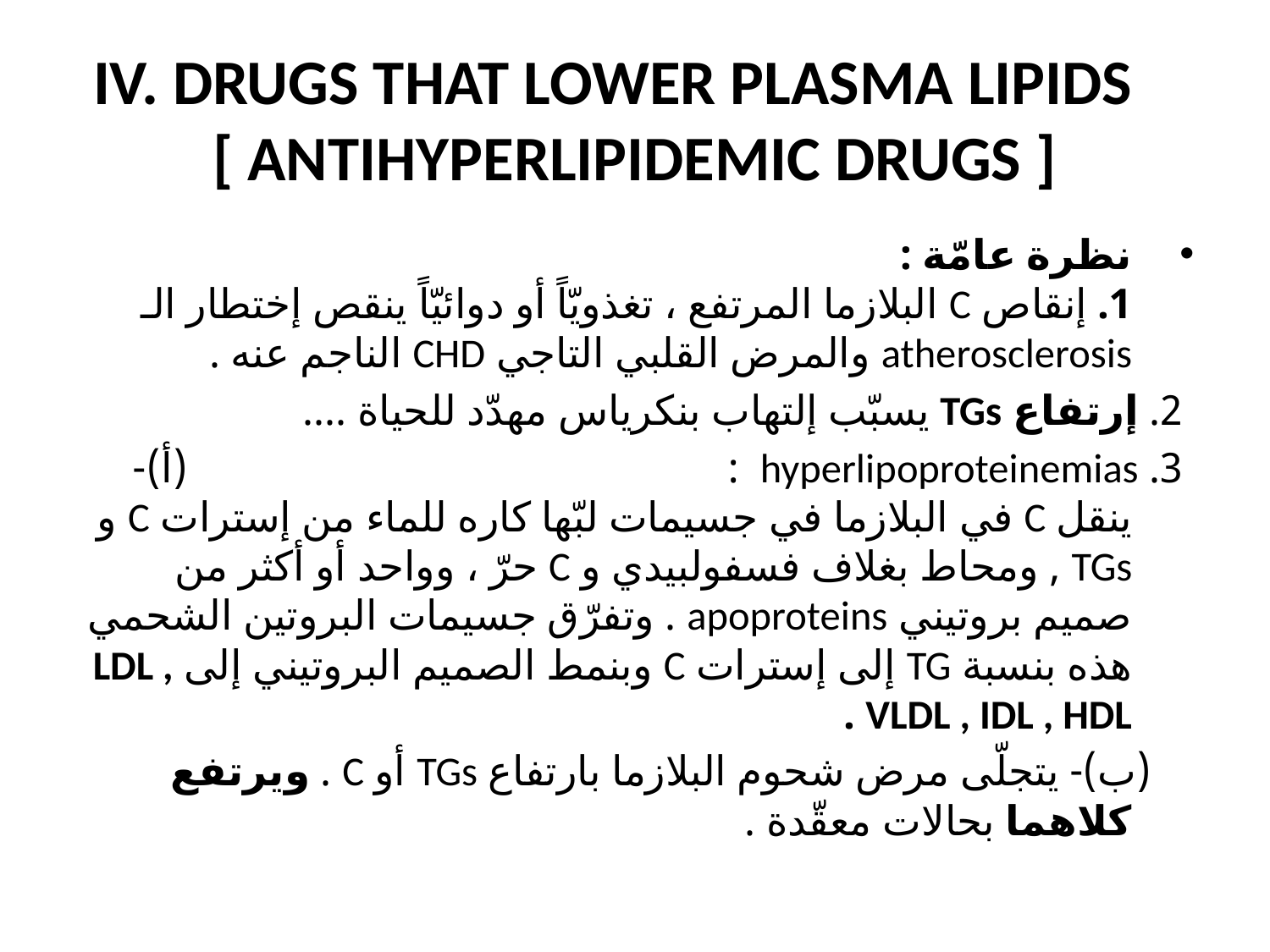

# IV. DRUGS THAT LOWER PLASMA LIPIDS    [ ANTIHYPERLIPIDEMIC DRUGS ]
نظرة عامّة :                                                                           1. إنقاص C البلازما المرتفع ، تغذويّاً أو دوائيّاً ينقص إختطار الـ atherosclerosis والمرض القلبي التاجي CHD الناجم عنه .
 2. إرتفاع TGs يسبّب إلتهاب بنكرياس مهدّد للحياة ....
 3. hyperlipoproteinemias  :                                                   (أ)- ينقل C في البلازما في جسيمات لبّها كاره للماء من إسترات C و TGs , ومحاط بغلاف فسفولبيدي و C حرّ ، وواحد أو أكثر من صميم بروتيني apoproteins . وتفرّق جسيمات البروتين الشحمي هذه بنسبة TG إلى إسترات C وبنمط الصميم البروتيني إلى LDL , VLDL , IDL , HDL .
    (ب)- يتجلّى مرض شحوم البلازما بارتفاع TGs أو C . ويرتفع كلاهما بحالات معقّدة .